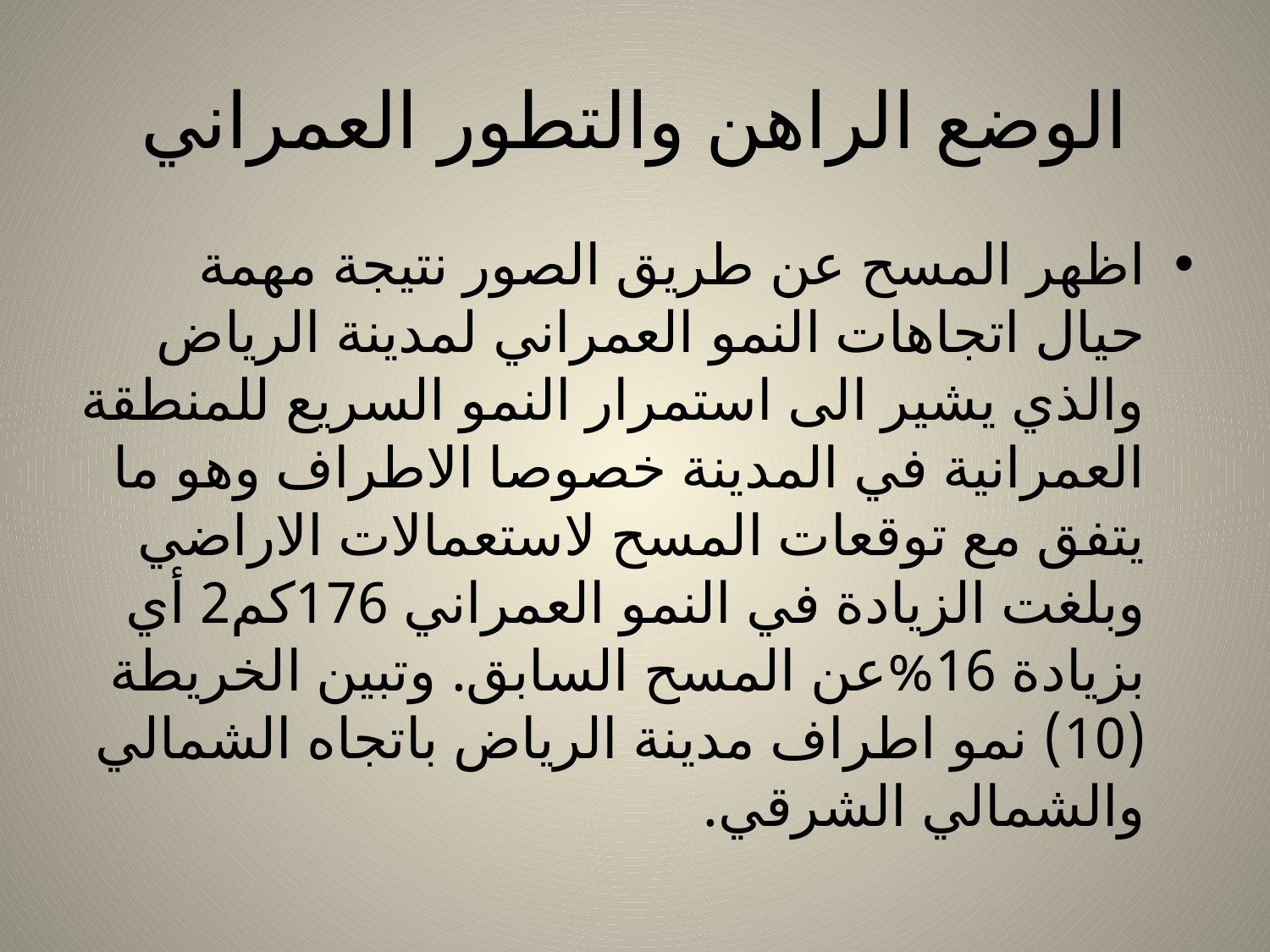

# الوضع الراهن والتطور العمراني
اظهر المسح عن طريق الصور نتيجة مهمة حيال اتجاهات النمو العمراني لمدينة الرياض والذي يشير الى استمرار النمو السريع للمنطقة العمرانية في المدينة خصوصا الاطراف وهو ما يتفق مع توقعات المسح لاستعمالات الاراضي وبلغت الزيادة في النمو العمراني 176كم2 أي بزيادة 16%عن المسح السابق. وتبين الخريطة (10) نمو اطراف مدينة الرياض باتجاه الشمالي والشمالي الشرقي.